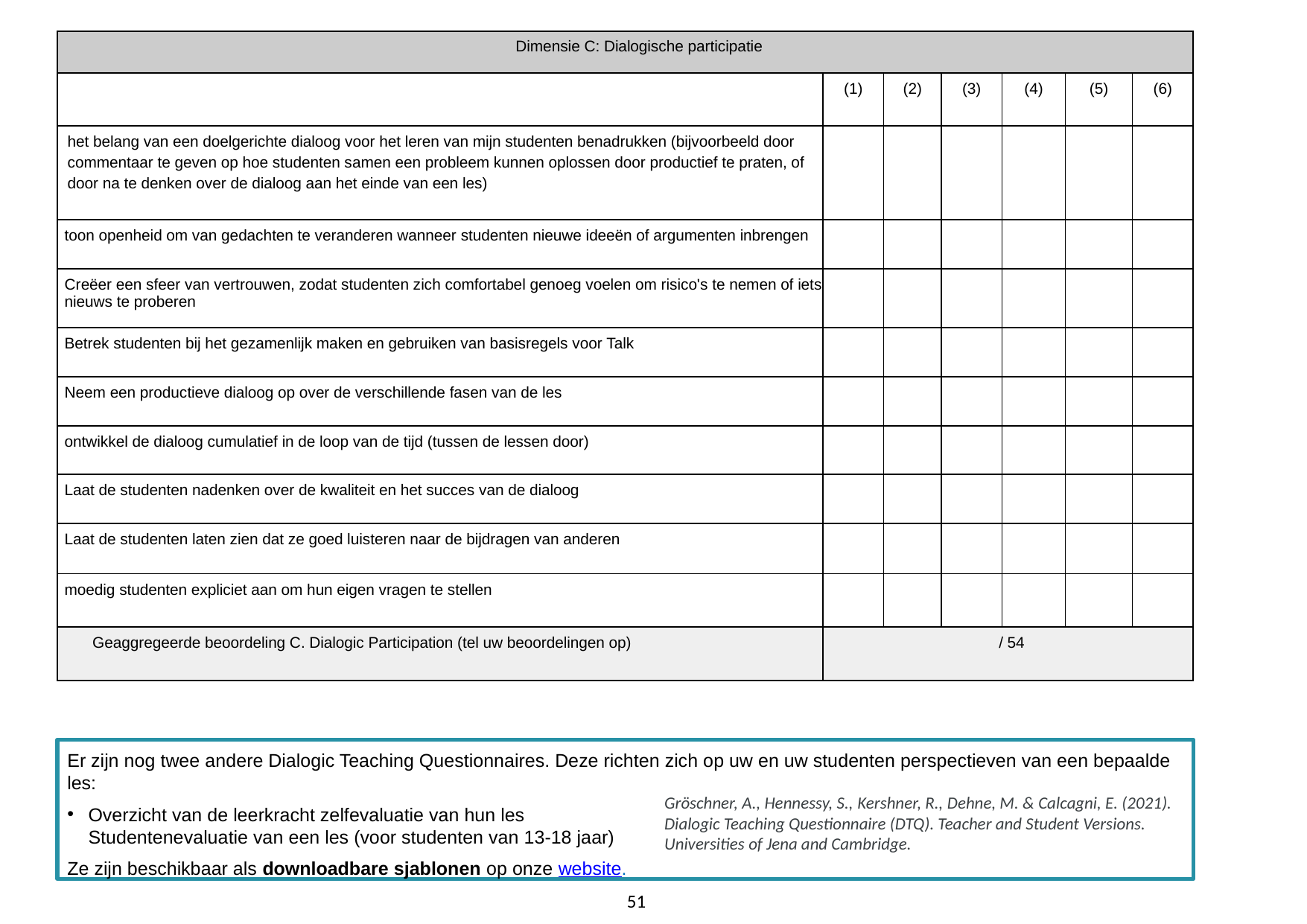

| Dimensie C: Dialogische participatie |  |  |  |  |  |  |
| --- | --- | --- | --- | --- | --- | --- |
|  | (1) | (2) | (3) | (4) | (5) | (6) |
| het belang van een doelgerichte dialoog voor het leren van mijn studenten benadrukken (bijvoorbeeld door commentaar te geven op hoe studenten samen een probleem kunnen oplossen door productief te praten, of door na te denken over de dialoog aan het einde van een les) |  |  |  |  |  |  |
| toon openheid om van gedachten te veranderen wanneer studenten nieuwe ideeën of argumenten inbrengen |  |  |  |  |  |  |
| Creëer een sfeer van vertrouwen, zodat studenten zich comfortabel genoeg voelen om risico's te nemen of iets nieuws te proberen |  |  |  |  |  |  |
| Betrek studenten bij het gezamenlijk maken en gebruiken van basisregels voor Talk |  |  |  |  |  |  |
| Neem een productieve dialoog op over de verschillende fasen van de les |  |  |  |  |  |  |
| ontwikkel de dialoog cumulatief in de loop van de tijd (tussen de lessen door) |  |  |  |  |  |  |
| Laat de studenten nadenken over de kwaliteit en het succes van de dialoog |  |  |  |  |  |  |
| Laat de studenten laten zien dat ze goed luisteren naar de bijdragen van anderen |  |  |  |  |  |  |
| moedig studenten expliciet aan om hun eigen vragen te stellen |  |  |  |  |  |  |
| Geaggregeerde beoordeling C. Dialogic Participation (tel uw beoordelingen op) | / 54 |  |  |  |  |  |
Er zijn nog twee andere Dialogic Teaching Questionnaires. Deze richten zich op uw en uw studenten perspectieven van een bepaalde les:
Overzicht van de leerkracht zelfevaluatie van hun les
Studentenevaluatie van een les (voor studenten van 13-18 jaar)
Ze zijn beschikbaar als downloadbare sjablonen op onze website.
Gröschner, A., Hennessy, S., Kershner, R., Dehne, M. & Calcagni, E. (2021). Dialogic Teaching Questionnaire (DTQ). Teacher and Student Versions. Universities of Jena and Cambridge.

51